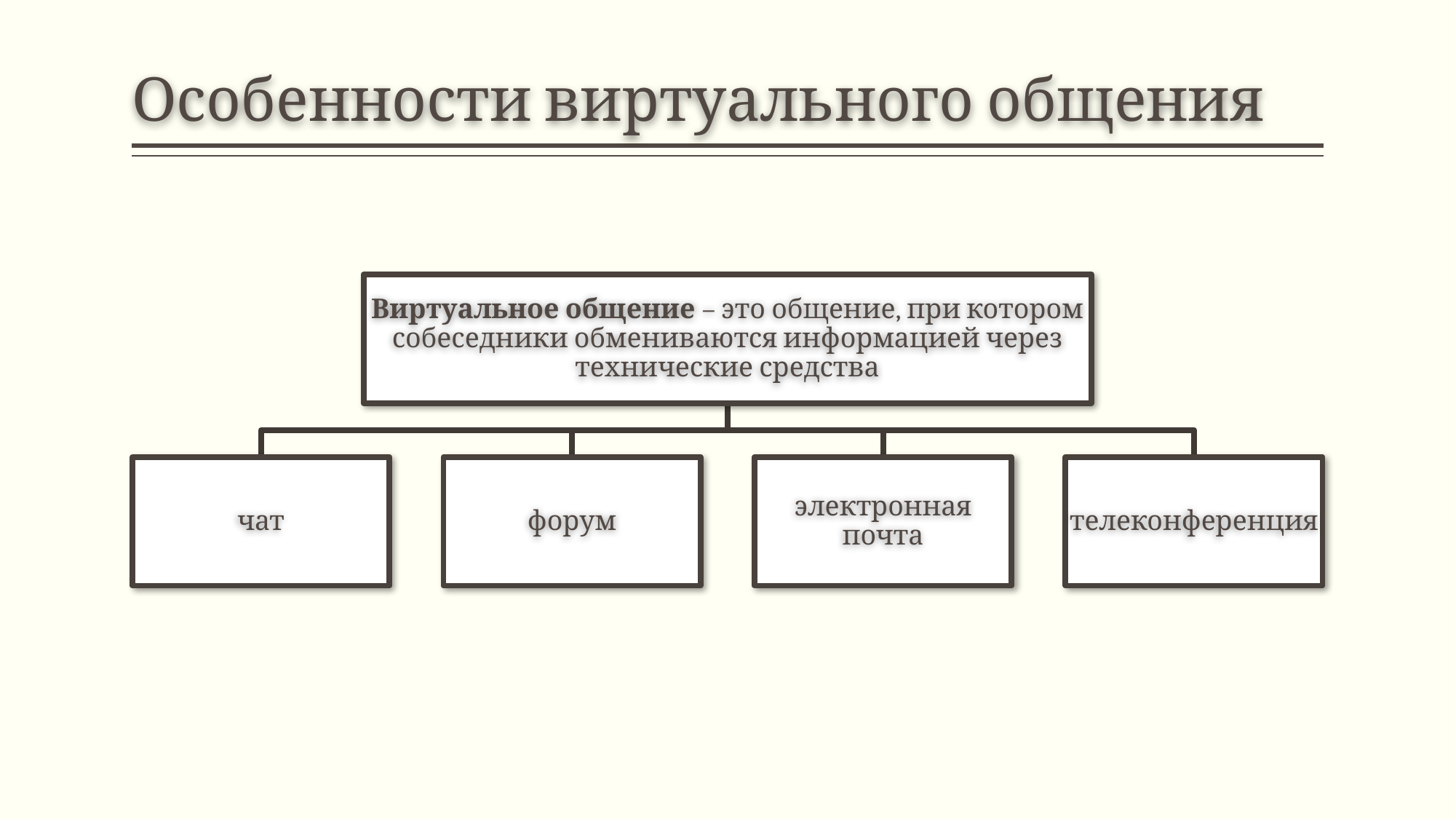

# Особенности виртуального общения

Виртуальное общение – это общение, при котором собеседники обмениваются информацией через технические средства

чат

форум

электронная почта

телеконференция